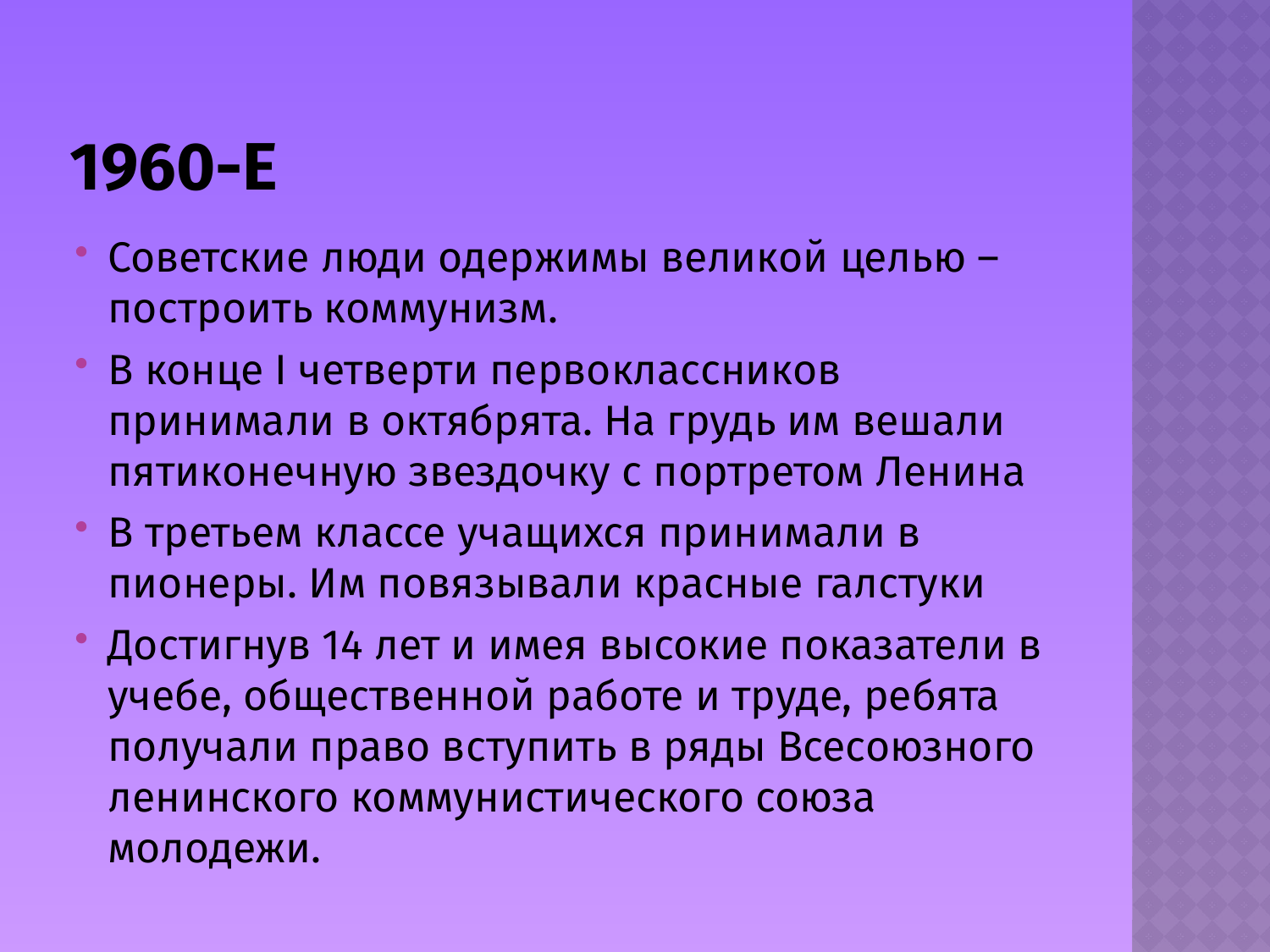

# 1960-е
Советские люди одержимы великой целью – построить коммунизм.
В конце I четверти первоклассников принимали в октябрята. На грудь им вешали пятиконечную звездочку с портретом Ленина
В третьем классе учащихся принимали в пионеры. Им повязывали красные галстуки
Достигнув 14 лет и имея высокие показатели в учебе, общественной работе и труде, ребята получали право вступить в ряды Всесоюзного ленинского коммунистического союза молодежи.